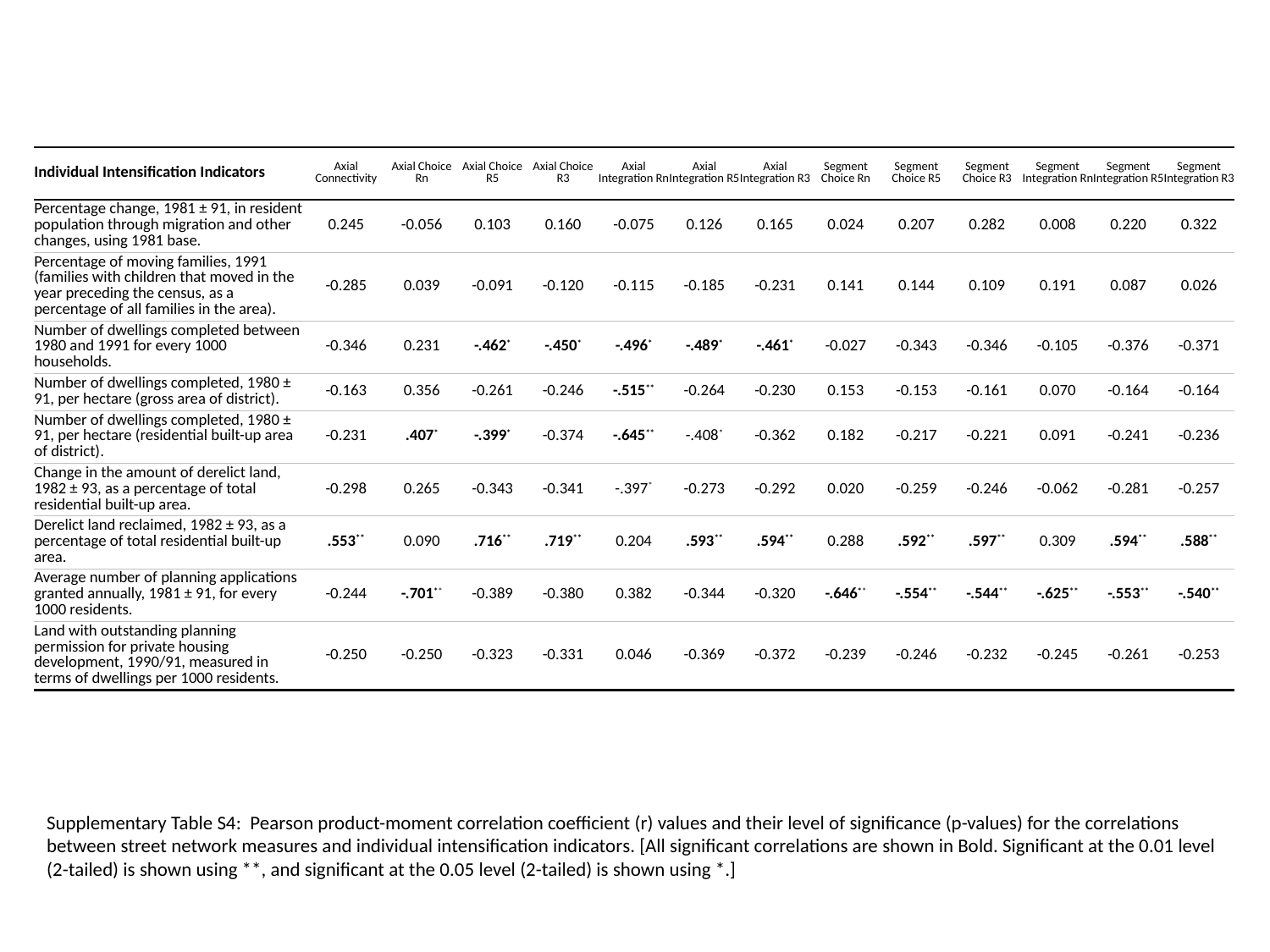

| Individual Intensification Indicators | Axial Connectivity | Axial Choice Rn | Axial Choice R5 | Axial Choice R3 | Axial Integration Rn | Axial Integration R5 | Axial Integration R3 | Segment Choice Rn | Segment Choice R5 | Segment Choice R3 | Segment Integration Rn | Segment Integration R5 | Segment Integration R3 |
| --- | --- | --- | --- | --- | --- | --- | --- | --- | --- | --- | --- | --- | --- |
| Percentage change, 1981 ± 91, in resident population through migration and other changes, using 1981 base. | 0.245 | -0.056 | 0.103 | 0.160 | -0.075 | 0.126 | 0.165 | 0.024 | 0.207 | 0.282 | 0.008 | 0.220 | 0.322 |
| Percentage of moving families, 1991 (families with children that moved in the year preceding the census, as a percentage of all families in the area). | -0.285 | 0.039 | -0.091 | -0.120 | -0.115 | -0.185 | -0.231 | 0.141 | 0.144 | 0.109 | 0.191 | 0.087 | 0.026 |
| Number of dwellings completed between 1980 and 1991 for every 1000 households. | -0.346 | 0.231 | -.462\* | -.450\* | -.496\* | -.489\* | -.461\* | -0.027 | -0.343 | -0.346 | -0.105 | -0.376 | -0.371 |
| Number of dwellings completed, 1980 ± 91, per hectare (gross area of district). | -0.163 | 0.356 | -0.261 | -0.246 | -.515\*\* | -0.264 | -0.230 | 0.153 | -0.153 | -0.161 | 0.070 | -0.164 | -0.164 |
| Number of dwellings completed, 1980 ± 91, per hectare (residential built-up area of district). | -0.231 | .407\* | -.399\* | -0.374 | -.645\*\* | -.408\* | -0.362 | 0.182 | -0.217 | -0.221 | 0.091 | -0.241 | -0.236 |
| Change in the amount of derelict land, 1982 ± 93, as a percentage of total residential built-up area. | -0.298 | 0.265 | -0.343 | -0.341 | -.397\* | -0.273 | -0.292 | 0.020 | -0.259 | -0.246 | -0.062 | -0.281 | -0.257 |
| Derelict land reclaimed, 1982 ± 93, as a percentage of total residential built-up area. | .553\*\* | 0.090 | .716\*\* | .719\*\* | 0.204 | .593\*\* | .594\*\* | 0.288 | .592\*\* | .597\*\* | 0.309 | .594\*\* | .588\*\* |
| Average number of planning applications granted annually, 1981 ± 91, for every 1000 residents. | -0.244 | -.701\*\* | -0.389 | -0.380 | 0.382 | -0.344 | -0.320 | -.646\*\* | -.554\*\* | -.544\*\* | -.625\*\* | -.553\*\* | -.540\*\* |
| Land with outstanding planning permission for private housing development, 1990/91, measured in terms of dwellings per 1000 residents. | -0.250 | -0.250 | -0.323 | -0.331 | 0.046 | -0.369 | -0.372 | -0.239 | -0.246 | -0.232 | -0.245 | -0.261 | -0.253 |
Supplementary Table S4:  Pearson product-moment correlation coefficient (r) values and their level of significance (p-values) for the correlations between street network measures and individual intensification indicators. [All significant correlations are shown in Bold. Significant at the 0.01 level (2-tailed) is shown using **, and significant at the 0.05 level (2-tailed) is shown using *.]